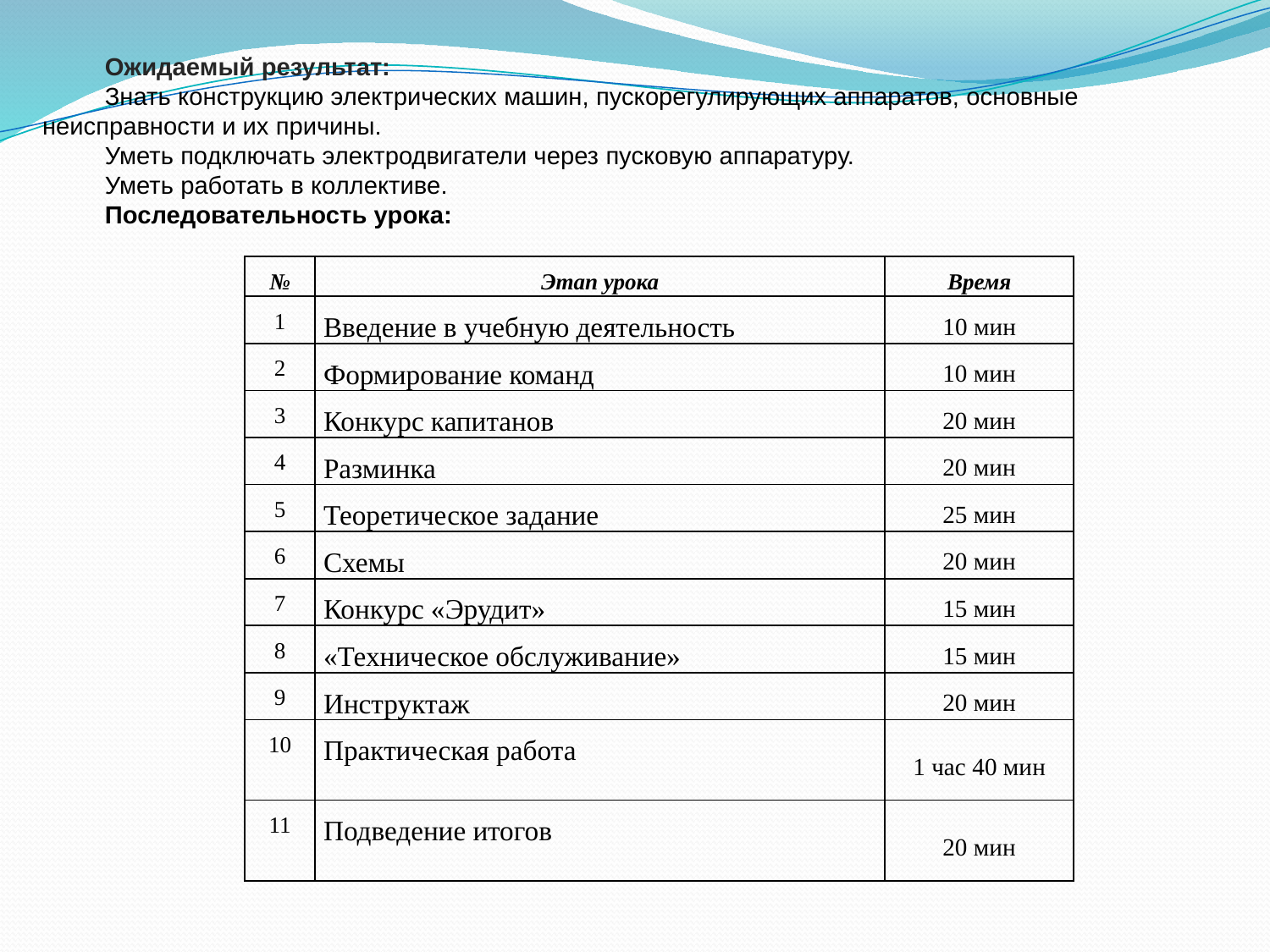

Ожидаемый результат:
Знать конструкцию электрических машин, пускорегулирующих аппаратов, основные неисправности и их причины.
Уметь подключать электродвигатели через пусковую аппаратуру.
Уметь работать в коллективе.
Последовательность урока:

| № | Этап урока | Время |
| --- | --- | --- |
| 1 | Введение в учебную деятельность | 10 мин |
| 2 | Формирование команд | 10 мин |
| 3 | Конкурс капитанов | 20 мин |
| 4 | Разминка | 20 мин |
| 5 | Теоретическое задание | 25 мин |
| 6 | Схемы | 20 мин |
| 7 | Конкурс «Эрудит» | 15 мин |
| 8 | «Техническое обслуживание» | 15 мин |
| 9 | Инструктаж | 20 мин |
| 10 | Практическая работа | 1 час 40 мин |
| 11 | Подведение итогов | 20 мин |